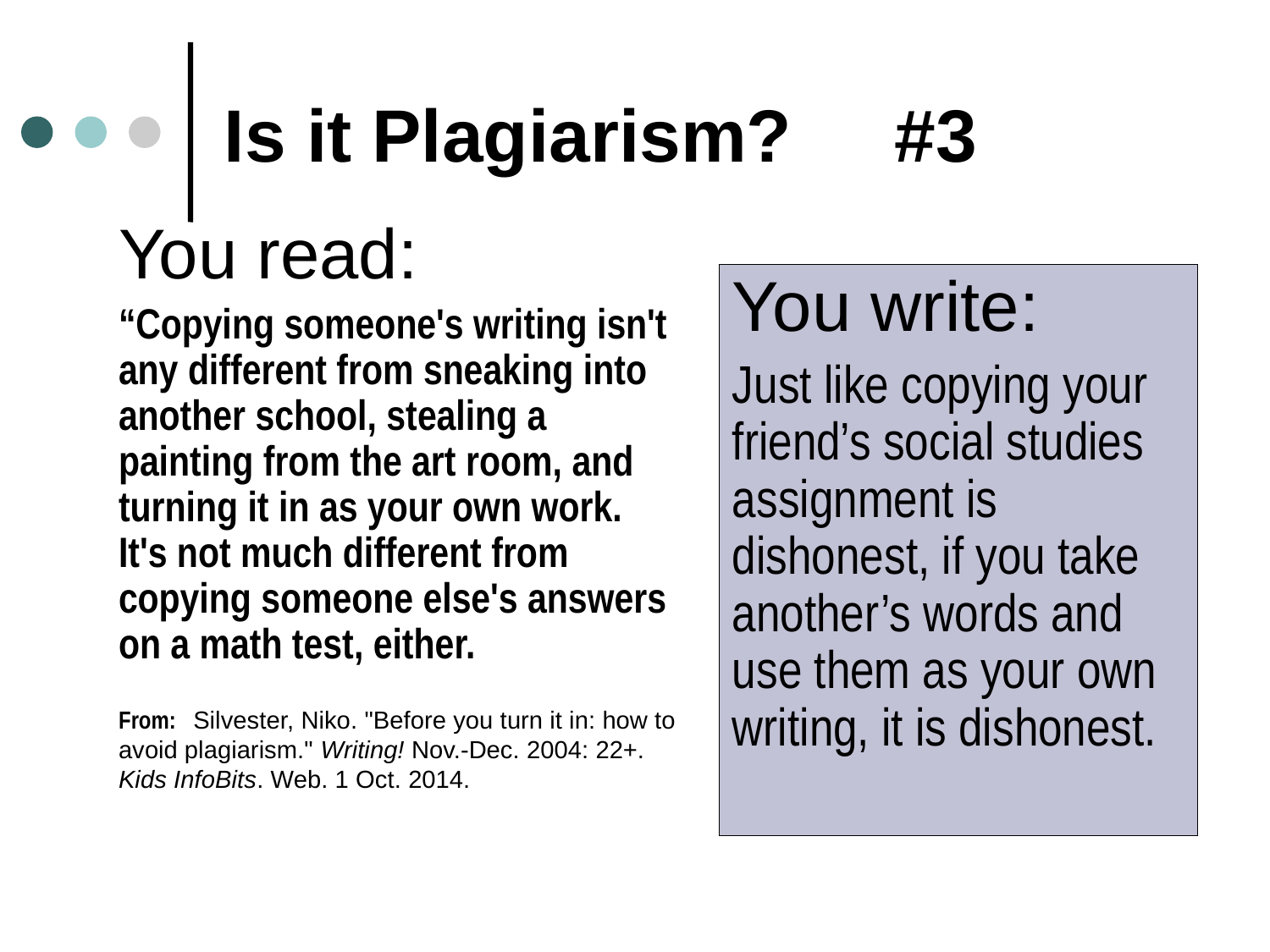

# Is it Plagiarism?     #3
You read:
“Copying someone's writing isn't any different from sneaking into another school, stealing a painting from the art room, and turning it in as your own work. It's not much different from copying someone else's answers on a math test, either.

From:   Silvester, Niko. "Before you turn it in: how to avoid plagiarism." Writing! Nov.-Dec. 2004: 22+. Kids InfoBits. Web. 1 Oct. 2014.
You write:
Just like copying your friend’s social studies assignment is dishonest, if you take another’s words and use them as your own writing, it is dishonest.